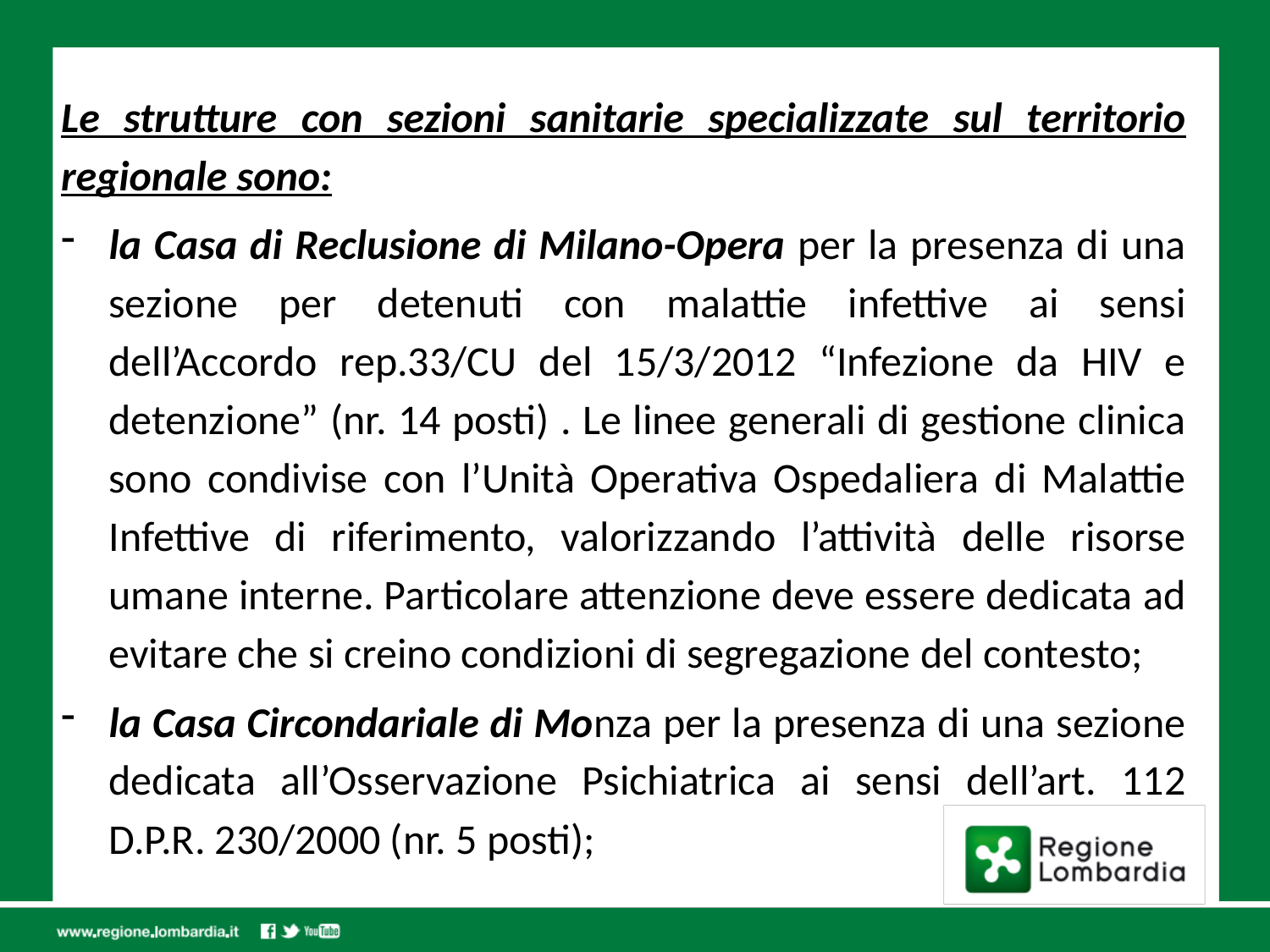

Le strutture con sezioni sanitarie specializzate sul territorio regionale sono:
la Casa di Reclusione di Milano-Opera per la presenza di una sezione per detenuti con malattie infettive ai sensi dell’Accordo rep.33/CU del 15/3/2012 “Infezione da HIV e detenzione” (nr. 14 posti) . Le linee generali di gestione clinica sono condivise con l’Unità Operativa Ospedaliera di Malattie Infettive di riferimento, valorizzando l’attività delle risorse umane interne. Particolare attenzione deve essere dedicata ad evitare che si creino condizioni di segregazione del contesto;
la Casa Circondariale di Monza per la presenza di una sezione dedicata all’Osservazione Psichiatrica ai sensi dell’art. 112 D.P.R. 230/2000 (nr. 5 posti);